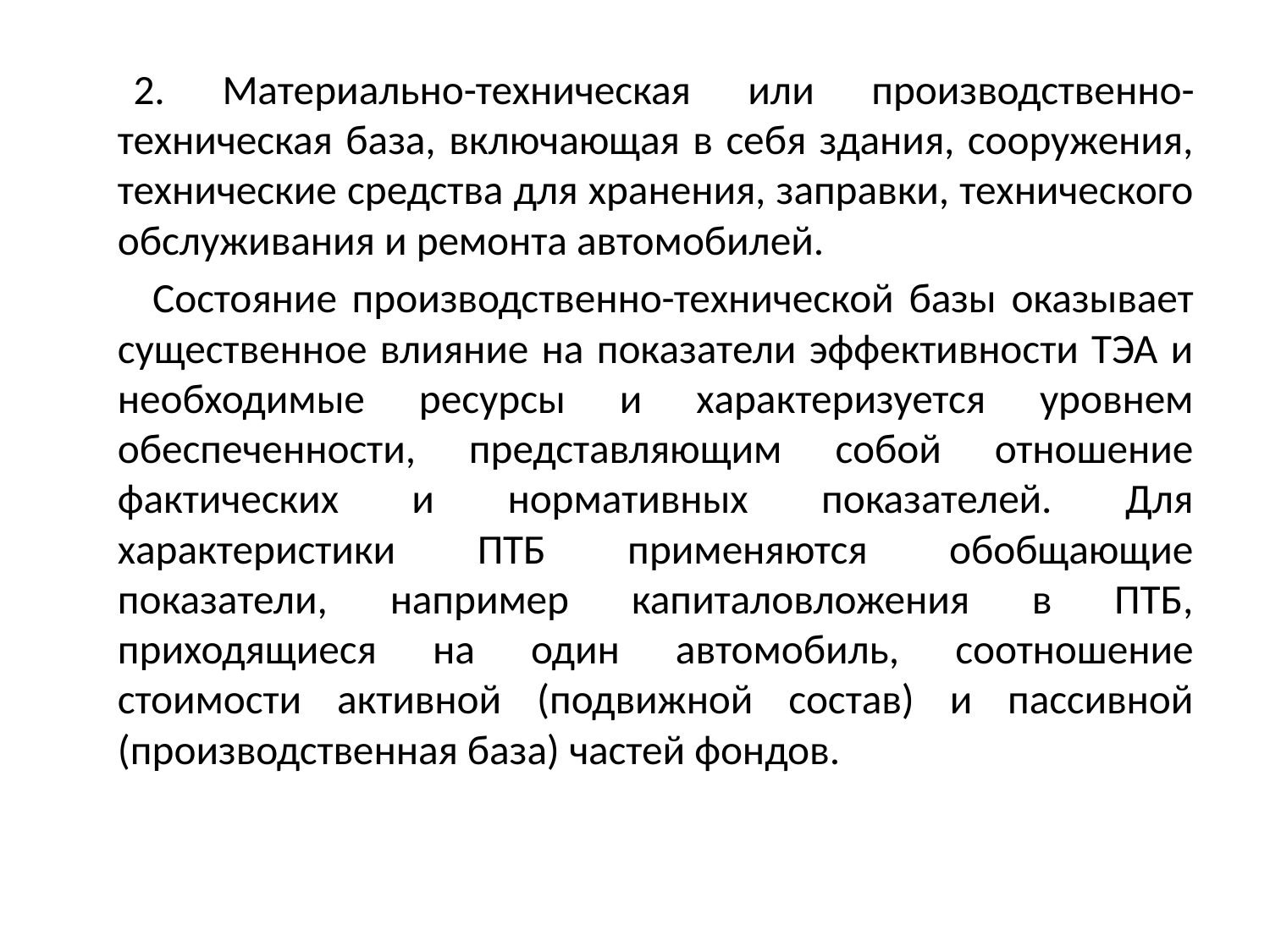

2. Материально-техническая или производственно-техническая база, включающая в себя здания, сооружения, технические средства для хранения, заправки, технического обслуживания и ремонта автомобилей.
        Состояние производственно-технической базы оказывает существенное влияние на показатели эффективности ТЭА и необходимые ресурсы и характеризуется уровнем обеспеченности, представляющим собой отношение фактических и нормативных показателей. Для характеристики ПТБ применяются обобщающие показатели, например капиталовложения в ПТБ, приходящиеся на один автомобиль, соотношение стоимости активной (подвижной состав) и пассивной (производственная база) частей фондов.